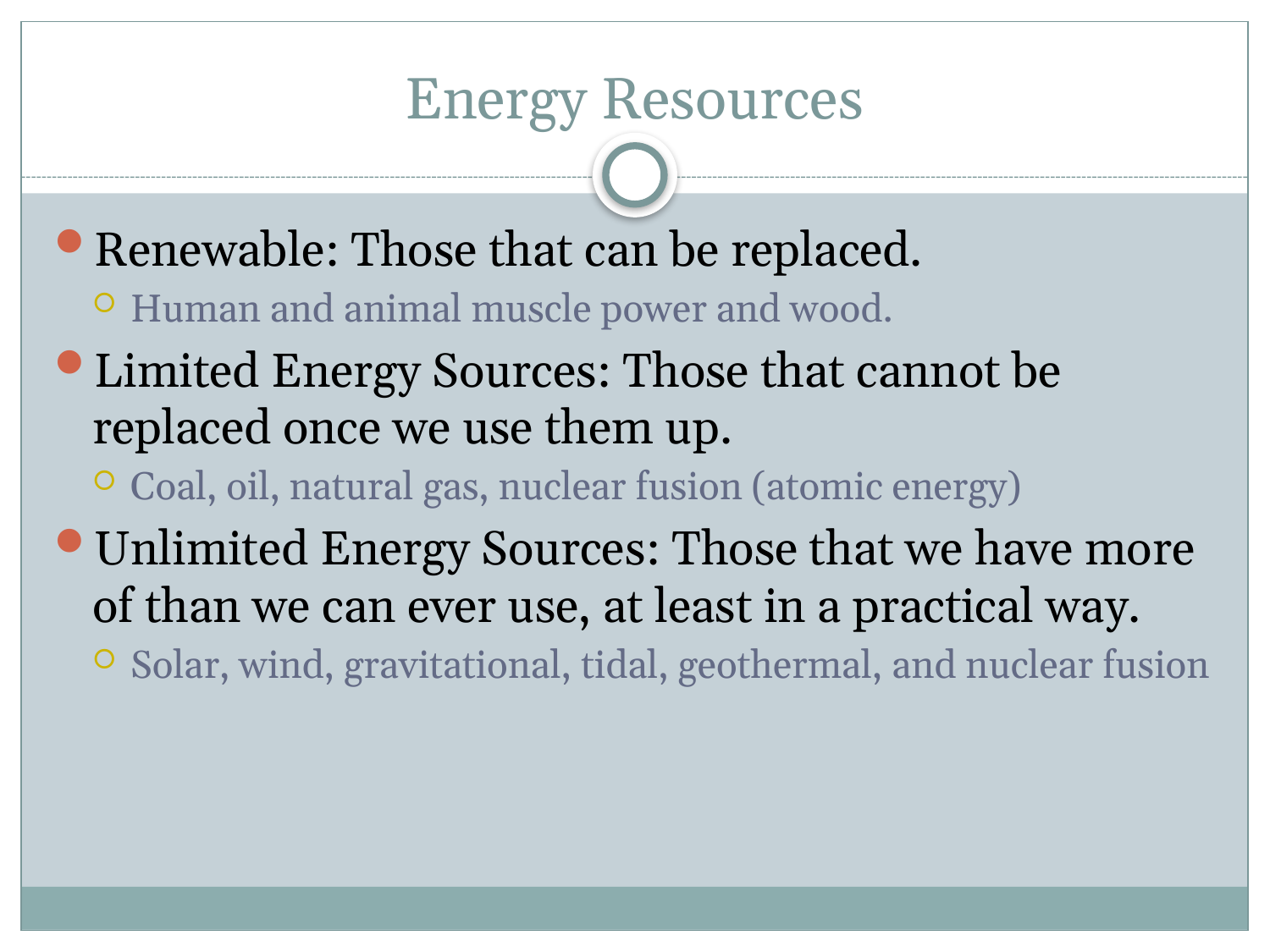

# Energy Resources
Renewable: Those that can be replaced.
Human and animal muscle power and wood.
Limited Energy Sources: Those that cannot be replaced once we use them up.
Coal, oil, natural gas, nuclear fusion (atomic energy)
Unlimited Energy Sources: Those that we have more of than we can ever use, at least in a practical way.
Solar, wind, gravitational, tidal, geothermal, and nuclear fusion